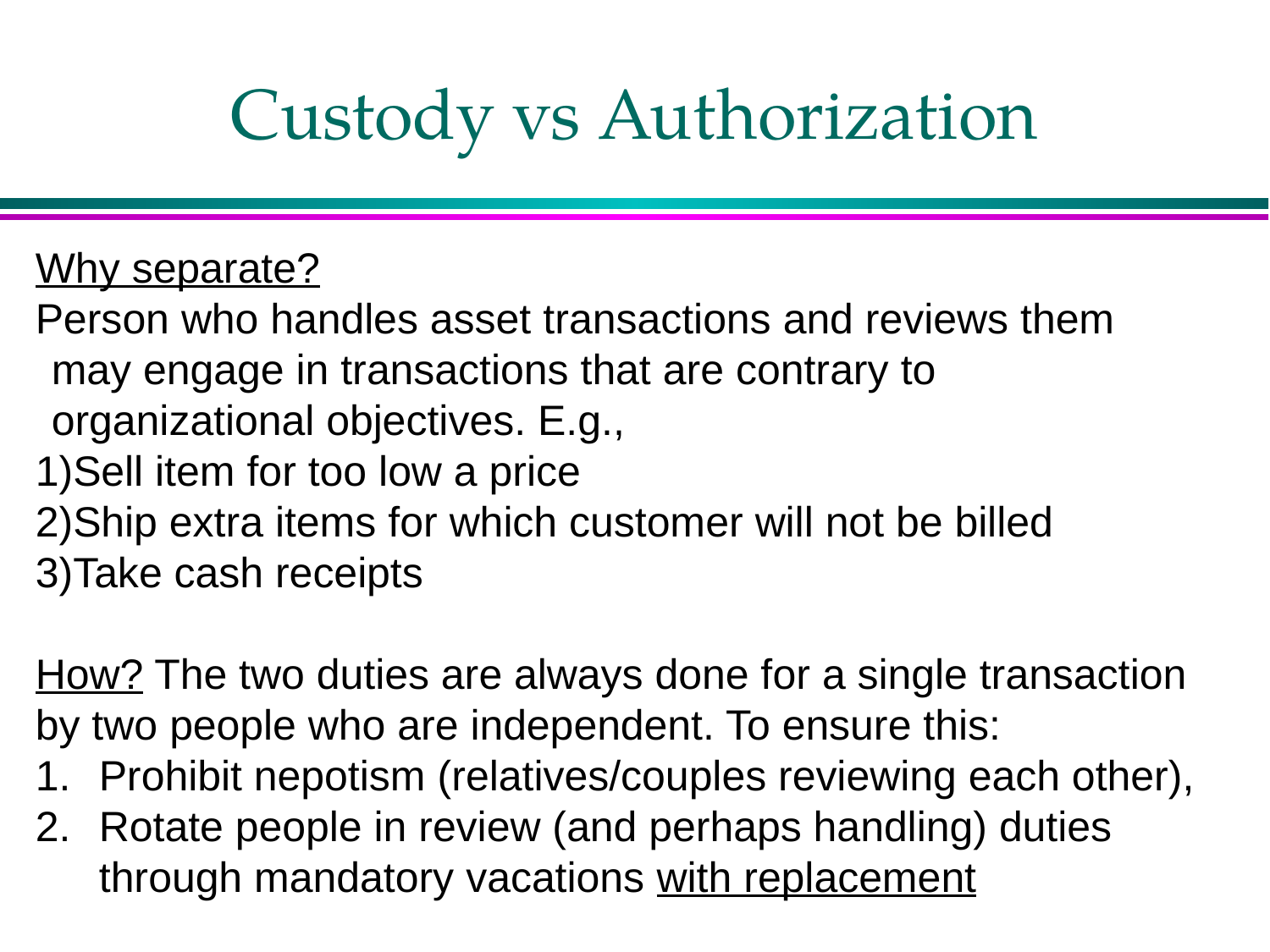

# Custody vs Authorization
Why separate?
Person who handles asset transactions and reviews them
may engage in transactions that are contrary to organizational objectives. E.g.,
Sell item for too low a price
Ship extra items for which customer will not be billed
Take cash receipts

How? The two duties are always done for a single transaction by two people who are independent. To ensure this:
Prohibit nepotism (relatives/couples reviewing each other),
Rotate people in review (and perhaps handling) duties through mandatory vacations with replacement